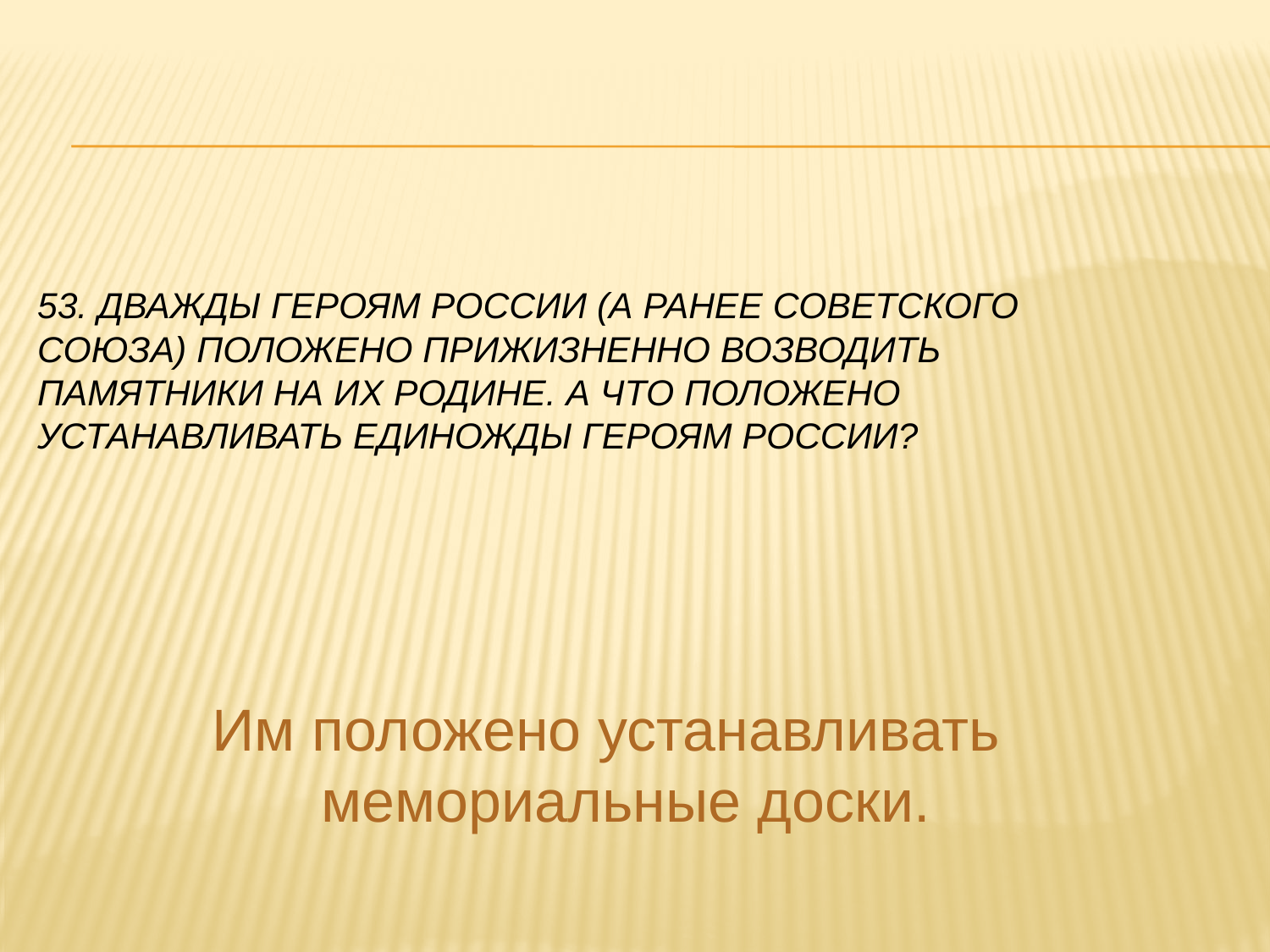

# 53. Дважды Героям России (а ранее Советского Союза) положено прижизненно возводить памятники на их Родине. А что положено устанавливать единожды Героям России?
Им положено устанавливать мемориальные доски.